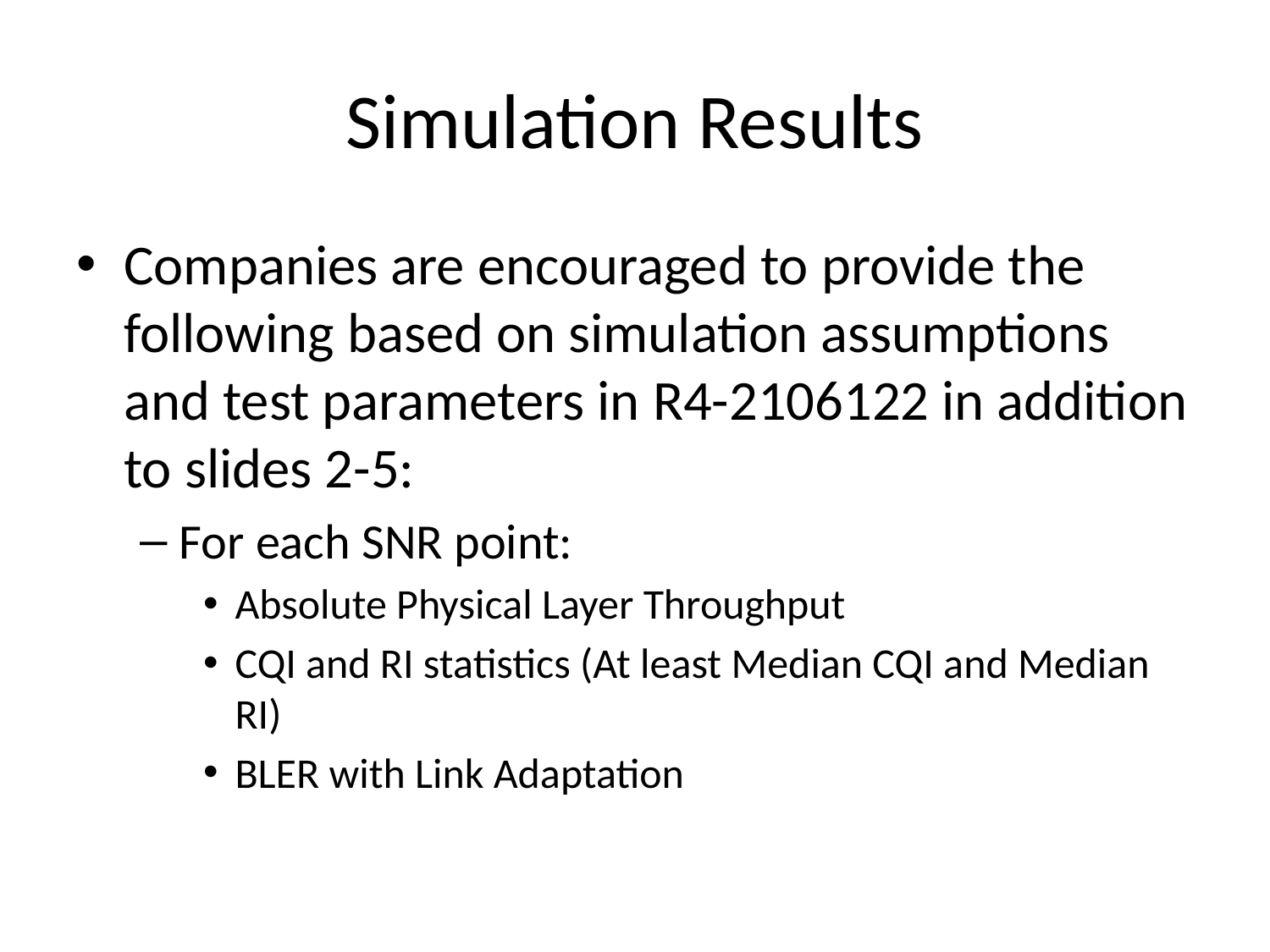

# Simulation Results
Companies are encouraged to provide the following based on simulation assumptions and test parameters in R4-2106122 in addition to slides 2-5:
For each SNR point:
Absolute Physical Layer Throughput
CQI and RI statistics (At least Median CQI and Median RI)
BLER with Link Adaptation